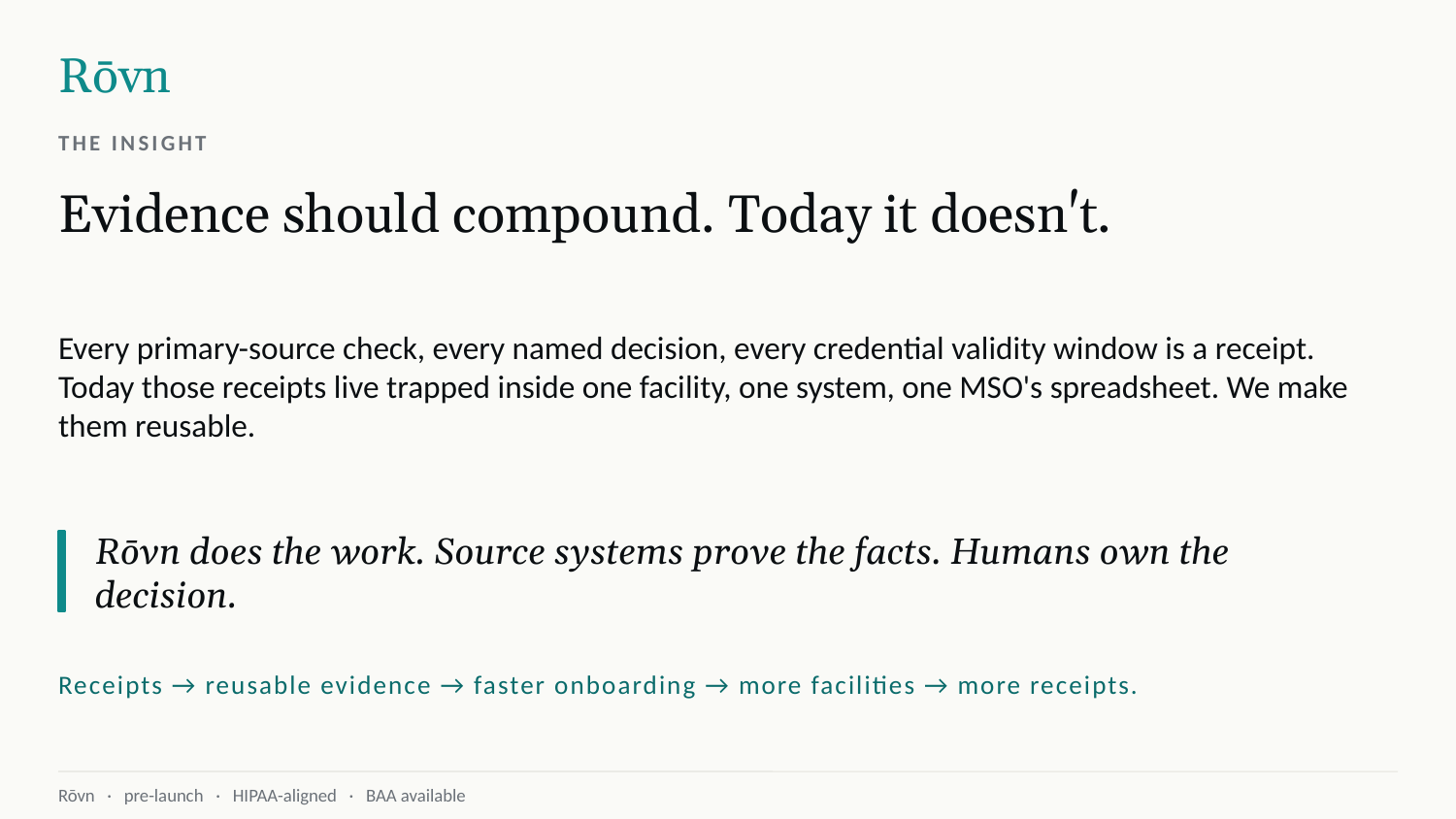

Rōvn
THE INSIGHT
Evidence should compound. Today it doesn't.
Every primary-source check, every named decision, every credential validity window is a receipt. Today those receipts live trapped inside one facility, one system, one MSO's spreadsheet. We make them reusable.

Rōvn does the work. Source systems prove the facts. Humans own the decision.
Receipts → reusable evidence → faster onboarding → more facilities → more receipts.

Rōvn   ·   pre-launch   ·   HIPAA-aligned   ·   BAA available